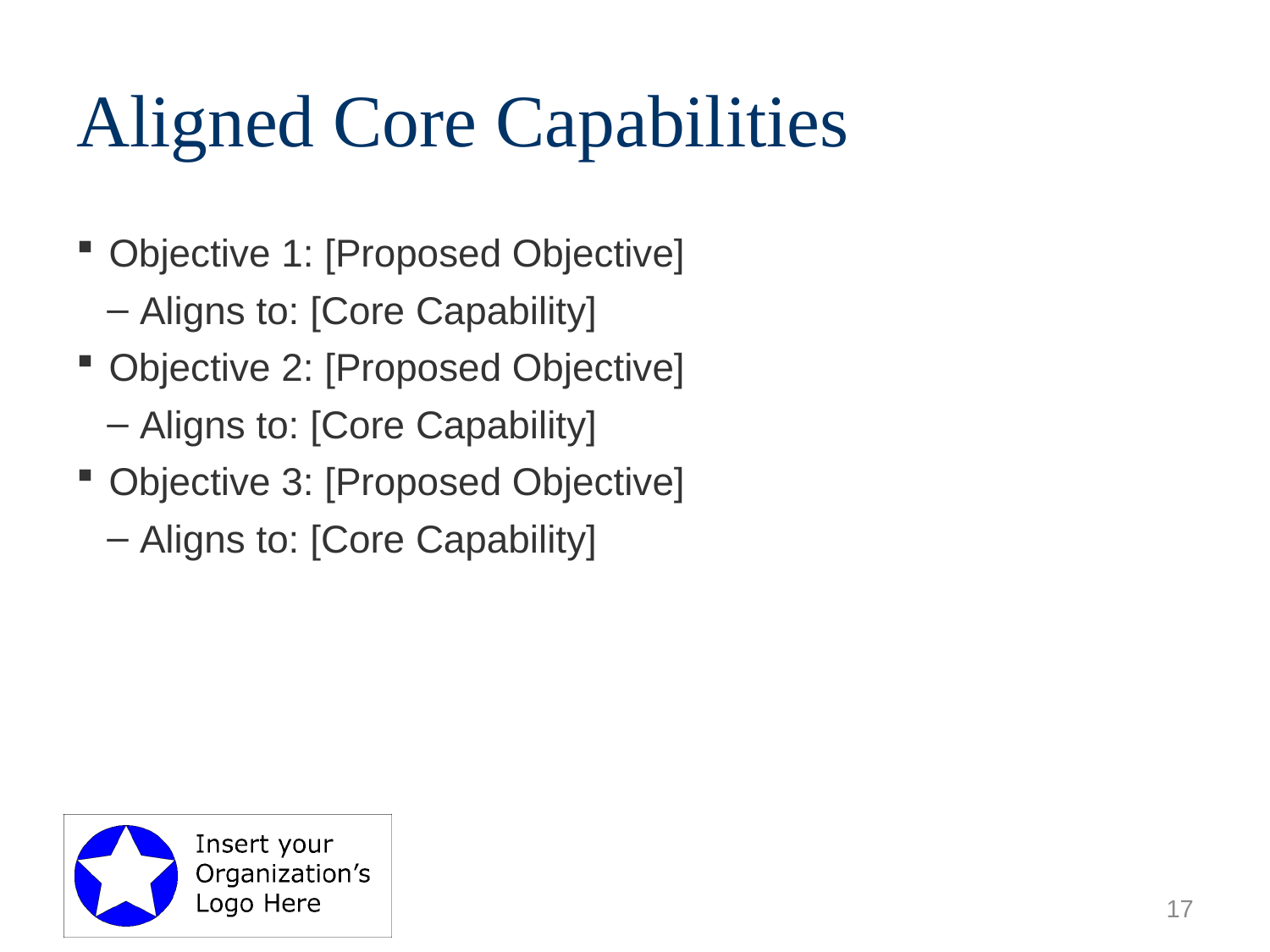

# Aligned Core Capabilities
Objective 1: [Proposed Objective]
Aligns to: [Core Capability]
Objective 2: [Proposed Objective]
Aligns to: [Core Capability]
Objective 3: [Proposed Objective]
Aligns to: [Core Capability]
17